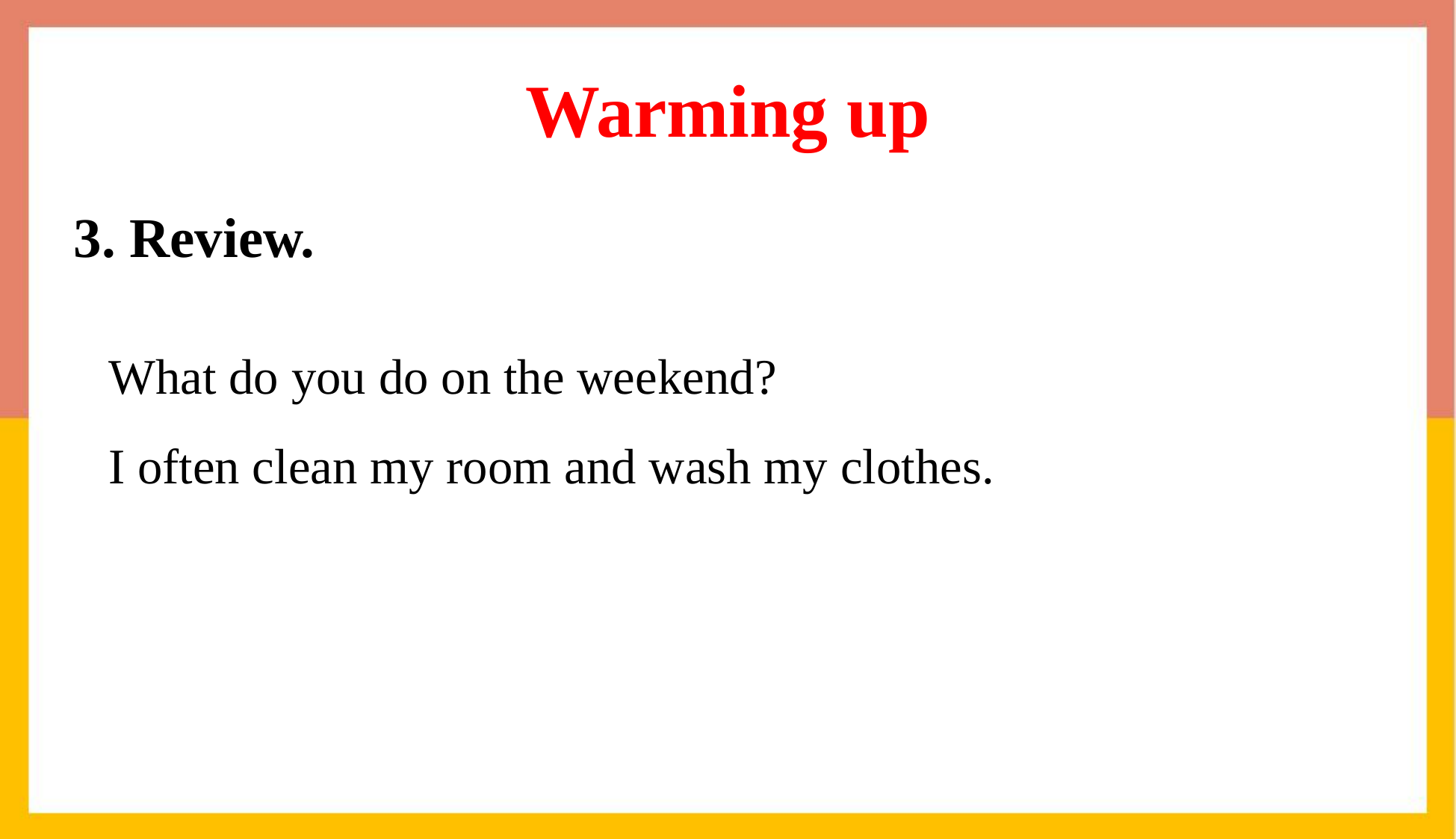

# Warming up
3. Review.
What do you do on the weekend?
I often clean my room and wash my clothes.